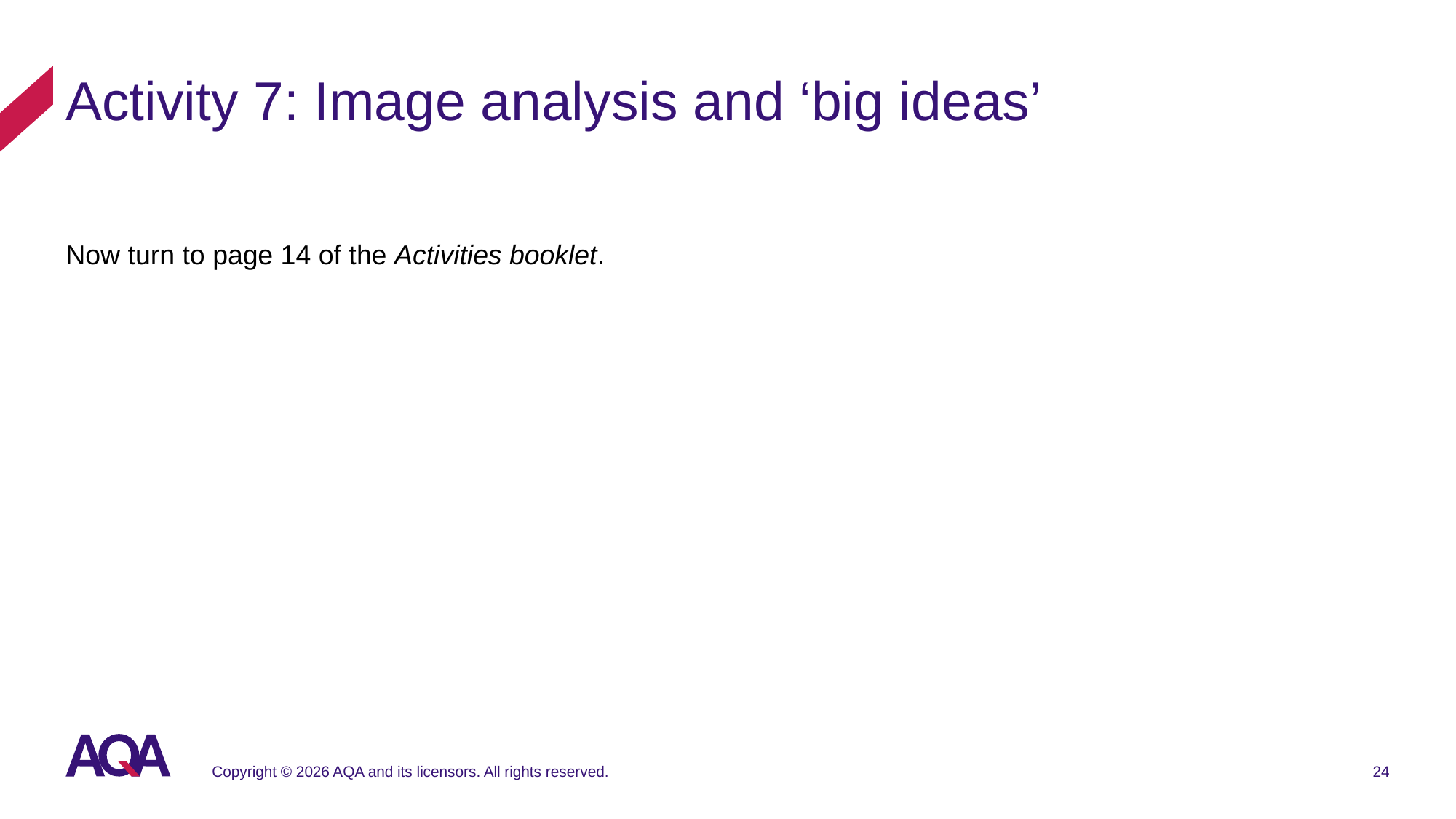

# Activity 7: Image analysis and ‘big ideas’
Now turn to page 14 of the Activities booklet.

Copyright © 2026 AQA and its licensors. All rights reserved.
24